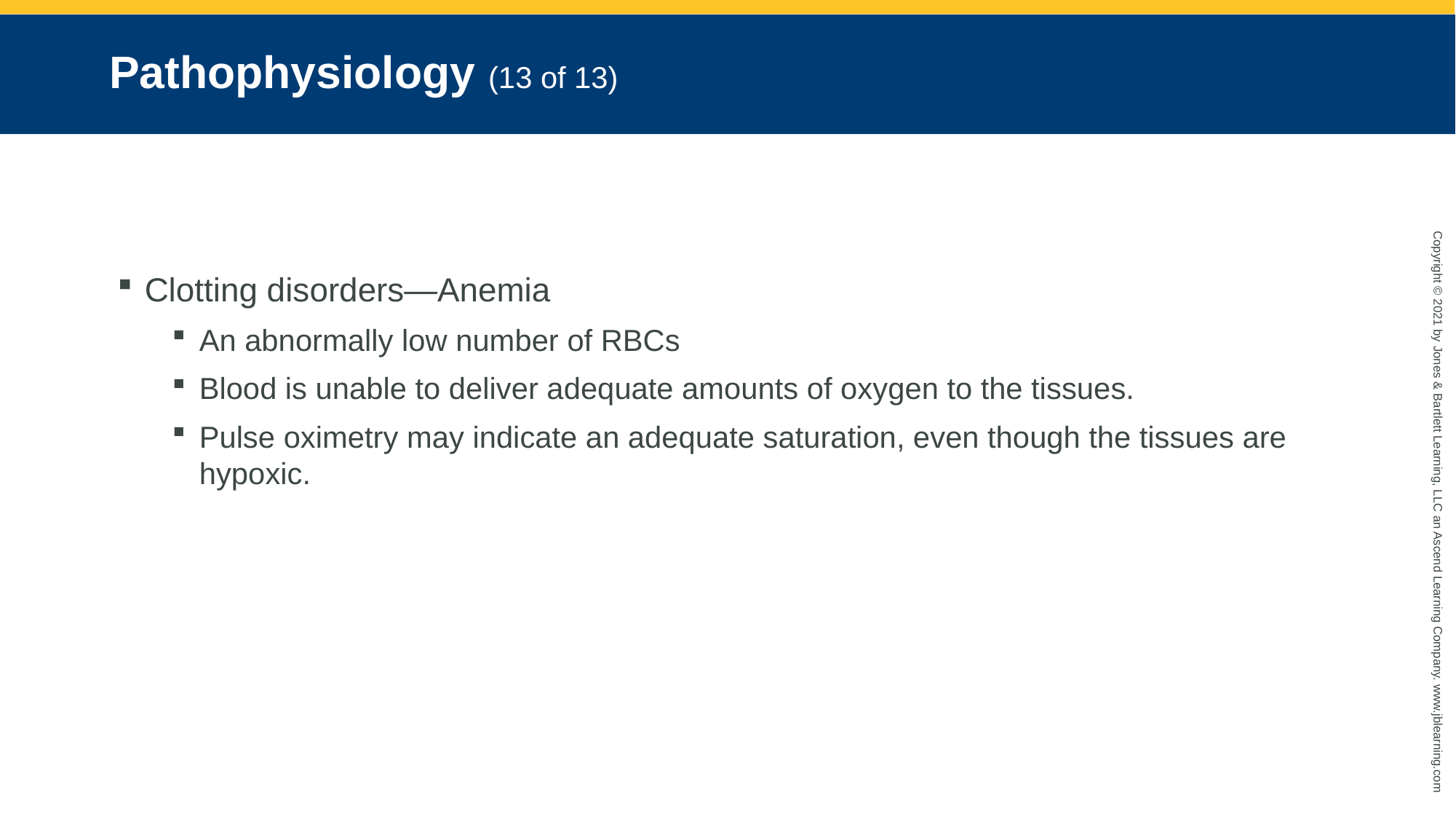

# Pathophysiology (13 of 13)
Clotting disorders—Anemia
An abnormally low number of RBCs
Blood is unable to deliver adequate amounts of oxygen to the tissues.
Pulse oximetry may indicate an adequate saturation, even though the tissues are hypoxic.